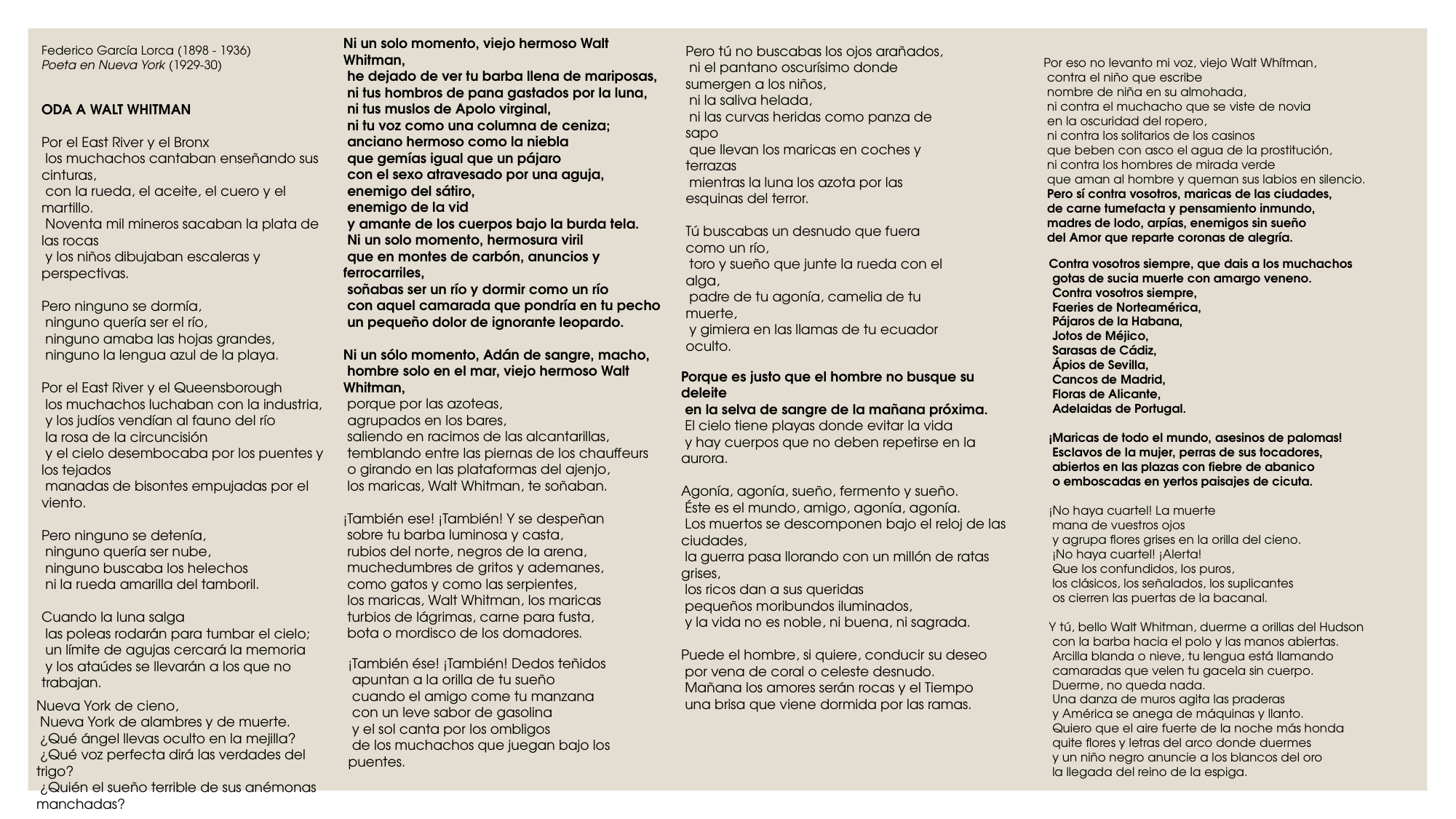

Ni un solo momento, viejo hermoso Walt Whitman,
 he dejado de ver tu barba llena de mariposas,
 ni tus hombros de pana gastados por la luna,
 ni tus muslos de Apolo virginal,
 ni tu voz como una columna de ceniza;
 anciano hermoso como la niebla
 que gemías igual que un pájaro
 con el sexo atravesado por una aguja,
 enemigo del sátiro,
 enemigo de la vid
 y amante de los cuerpos bajo la burda tela.
 Ni un solo momento, hermosura viril
 que en montes de carbón, anuncios y ferrocarriles,
 soñabas ser un río y dormir como un río
 con aquel camarada que pondría en tu pecho
 un pequeño dolor de ignorante leopardo.

Ni un sólo momento, Adán de sangre, macho,
 hombre solo en el mar, viejo hermoso Walt Whitman,
 porque por las azoteas,
 agrupados en los bares,
 saliendo en racimos de las alcantarillas,
 temblando entre las piernas de los chauffeurs
 o girando en las plataformas del ajenjo,
 los maricas, Walt Whitman, te soñaban.

¡También ese! ¡También! Y se despeñan
 sobre tu barba luminosa y casta,
 rubios del norte, negros de la arena,
 muchedumbres de gritos y ademanes,
 como gatos y como las serpientes,
 los maricas, Walt Whitman, los maricas
 turbios de lágrimas, carne para fusta,
 bota o mordisco de los domadores.
Federico García Lorca (1898 - 1936)
Poeta en Nueva York (1929-30)

ODA A WALT WHITMAN

Por el East River y el Bronx
 los muchachos cantaban enseñando sus cinturas,
 con la rueda, el aceite, el cuero y el martillo.
 Noventa mil mineros sacaban la plata de las rocas
 y los niños dibujaban escaleras y perspectivas.

Pero ninguno se dormía,
 ninguno quería ser el río,
 ninguno amaba las hojas grandes,
 ninguno la lengua azul de la playa.

Por el East River y el Queensborough
 los muchachos luchaban con la industria,
 y los judíos vendían al fauno del río
 la rosa de la circuncisión
 y el cielo desembocaba por los puentes y los tejados
 manadas de bisontes empujadas por el viento.

Pero ninguno se detenía,
 ninguno quería ser nube,
 ninguno buscaba los helechos
 ni la rueda amarilla del tamboril.

Cuando la luna salga
 las poleas rodarán para tumbar el cielo;
 un límite de agujas cercará la memoria
 y los ataúdes se llevarán a los que no trabajan.

Pero tú no buscabas los ojos arañados,
 ni el pantano oscurísimo donde sumergen a los niños,
 ni la saliva helada,
 ni las curvas heridas como panza de sapo
 que llevan los maricas en coches y terrazas
 mientras la luna los azota por las esquinas del terror.

Tú buscabas un desnudo que fuera como un río,
 toro y sueño que junte la rueda con el alga,
 padre de tu agonía, camelia de tu muerte,
 y gimiera en las llamas de tu ecuador oculto.
Por eso no levanto mi voz, viejo Walt Whítman,
 contra el niño que escribe
 nombre de niña en su almohada,
 ni contra el muchacho que se viste de novia
 en la oscuridad del ropero,
 ni contra los solitarios de los casinos
 que beben con asco el agua de la prostitución,
 ni contra los hombres de mirada verde
 que aman al hombre y queman sus labios en silencio.
 Pero sí contra vosotros, maricas de las ciudades,
 de carne tumefacta y pensamiento inmundo,
 madres de lodo, arpías, enemigos sin sueño
 del Amor que reparte coronas de alegría.

Contra vosotros siempre, que dais a los muchachos
 gotas de sucia muerte con amargo veneno.
 Contra vosotros siempre,
 Faeries de Norteamérica,
 Pájaros de la Habana,
 Jotos de Méjico,
 Sarasas de Cádiz,
 Ápios de Sevilla,
 Cancos de Madrid,
 Floras de Alicante,
 Adelaidas de Portugal.

¡Maricas de todo el mundo, asesinos de palomas!
 Esclavos de la mujer, perras de sus tocadores,
 abiertos en las plazas con fiebre de abanico
 o emboscadas en yertos paisajes de cicuta.

¡No haya cuartel! La muerte
 mana de vuestros ojos
 y agrupa flores grises en la orilla del cieno.
 ¡No haya cuartel! ¡Alerta!
 Que los confundidos, los puros,
 los clásicos, los señalados, los suplicantes
 os cierren las puertas de la bacanal.

Y tú, bello Walt Whitman, duerme a orillas del Hudson
 con la barba hacia el polo y las manos abiertas.
 Arcilla blanda o nieve, tu lengua está llamando
 camaradas que velen tu gacela sin cuerpo.
 Duerme, no queda nada.
 Una danza de muros agita las praderas
 y América se anega de máquinas y llanto.
 Quiero que el aire fuerte de la noche más honda
 quite flores y letras del arco donde duermes
 y un niño negro anuncie a los blancos del oro
 la llegada del reino de la espiga.
Porque es justo que el hombre no busque su deleite
 en la selva de sangre de la mañana próxima.
 El cielo tiene playas donde evitar la vida
 y hay cuerpos que no deben repetirse en la aurora.

Agonía, agonía, sueño, fermento y sueño.
 Éste es el mundo, amigo, agonía, agonía.
 Los muertos se descomponen bajo el reloj de las ciudades,
 la guerra pasa llorando con un millón de ratas grises,
 los ricos dan a sus queridas
 pequeños moribundos iluminados,
 y la vida no es noble, ni buena, ni sagrada.

Puede el hombre, si quiere, conducir su deseo
 por vena de coral o celeste desnudo.
 Mañana los amores serán rocas y el Tiempo
 una brisa que viene dormida por las ramas.

¡También ése! ¡También! Dedos teñidos
 apuntan a la orilla de tu sueño
 cuando el amigo come tu manzana
 con un leve sabor de gasolina
 y el sol canta por los ombligos
 de los muchachos que juegan bajo los puentes.

Nueva York de cieno,
 Nueva York de alambres y de muerte.
 ¿Qué ángel llevas oculto en la mejilla?
 ¿Qué voz perfecta dirá las verdades del trigo?
 ¿Quién el sueño terrible de sus anémonas manchadas?